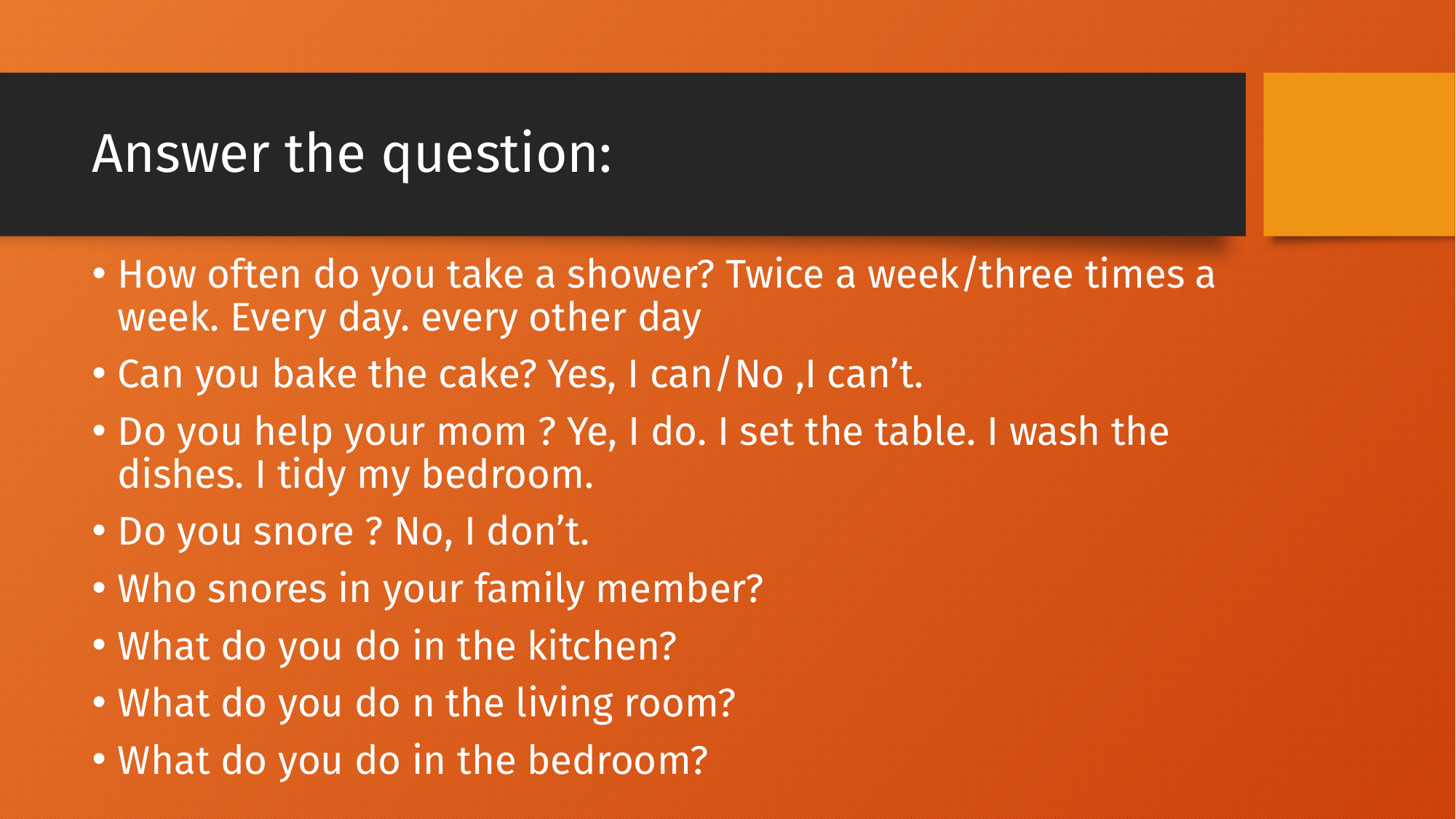

# Answer the question:
How often do you take a shower? Twice a week/three times a week. Every day. every other day
Can you bake the cake? Yes, I can/No ,I can’t.
Do you help your mom ? Ye, I do. I set the table. I wash the dishes. I tidy my bedroom.
Do you snore ? No, I don’t.
Who snores in your family member?
What do you do in the kitchen?
What do you do n the living room?
What do you do in the bedroom?